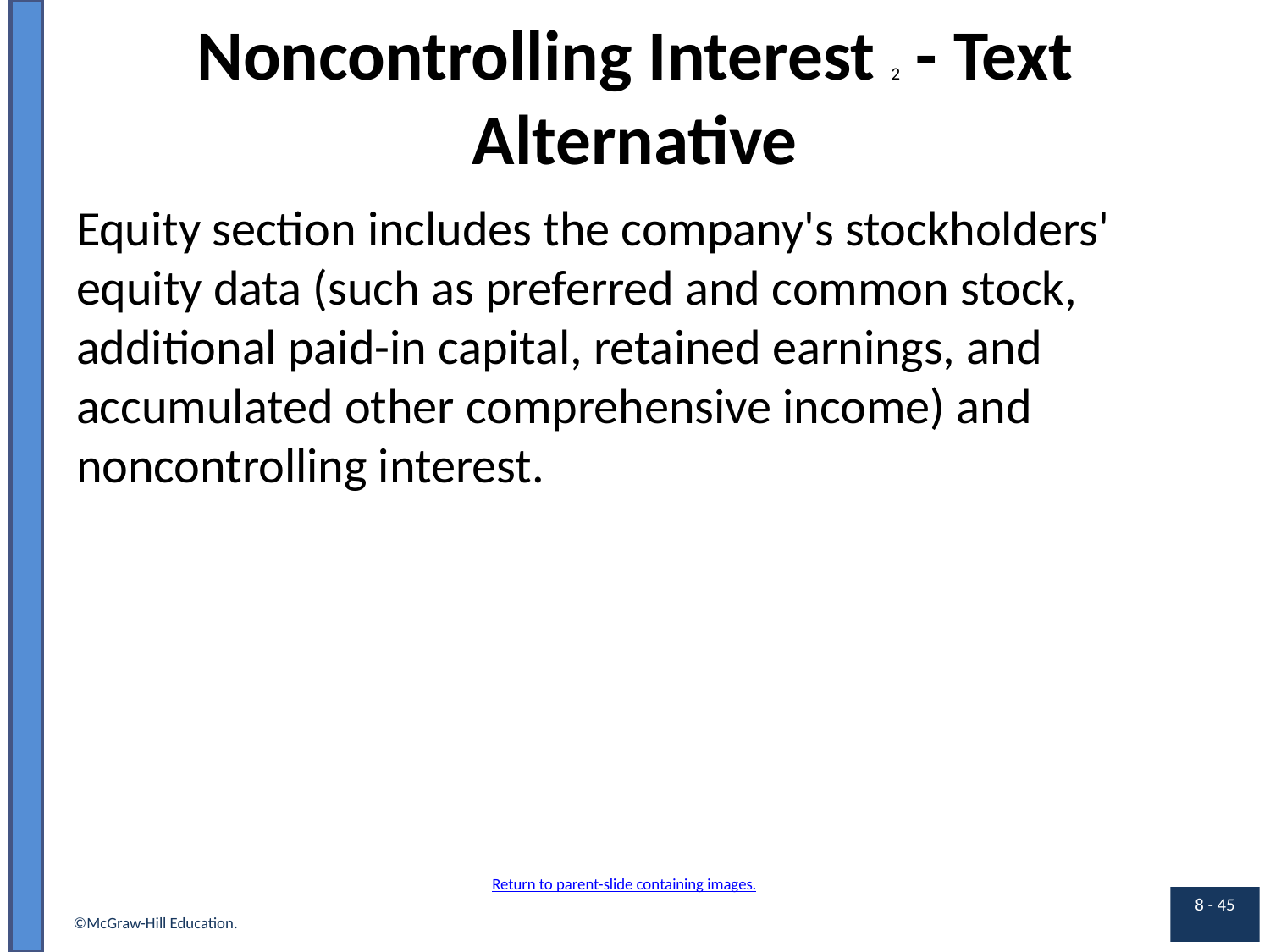

# Noncontrolling Interest 2 - Text Alternative
Equity section includes the company's stockholders' equity data (such as preferred and common stock, additional paid-in capital, retained earnings, and accumulated other comprehensive income) and noncontrolling interest.
Return to parent-slide containing images.